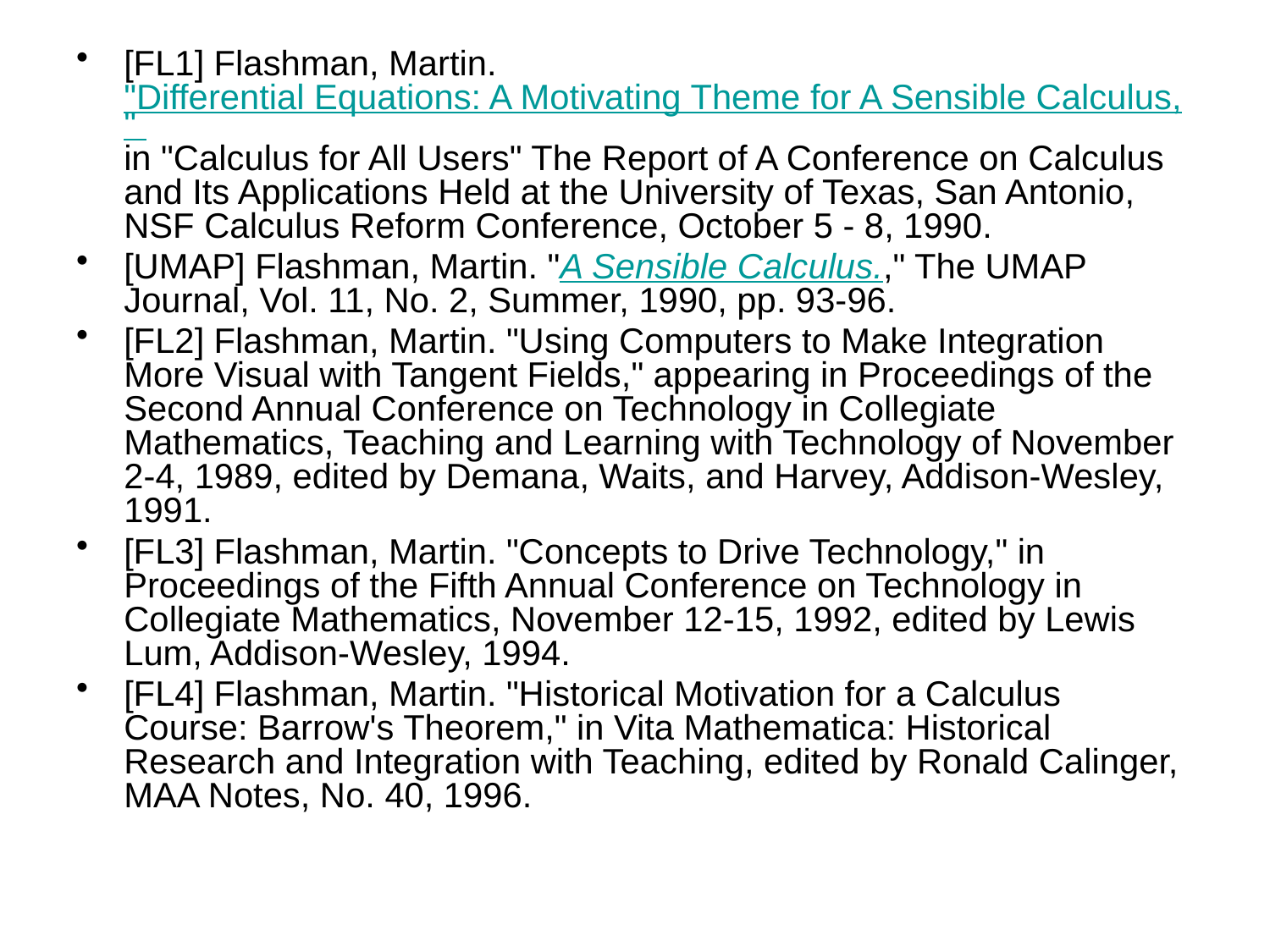

[FL1] Flashman, Martin. "Differential Equations: A Motivating Theme for A Sensible Calculus," in "Calculus for All Users" The Report of A Conference on Calculus and Its Applications Held at the University of Texas, San Antonio, NSF Calculus Reform Conference, October 5 - 8, 1990.
[UMAP] Flashman, Martin. "A Sensible Calculus.," The UMAP Journal, Vol. 11, No. 2, Summer, 1990, pp. 93-96.
[FL2] Flashman, Martin. "Using Computers to Make Integration More Visual with Tangent Fields," appearing in Proceedings of the Second Annual Conference on Technology in Collegiate Mathematics, Teaching and Learning with Technology of November 2-4, 1989, edited by Demana, Waits, and Harvey, Addison-Wesley, 1991.
[FL3] Flashman, Martin. "Concepts to Drive Technology," in Proceedings of the Fifth Annual Conference on Technology in Collegiate Mathematics, November 12-15, 1992, edited by Lewis Lum, Addison-Wesley, 1994.
[FL4] Flashman, Martin. "Historical Motivation for a Calculus Course: Barrow's Theorem," in Vita Mathematica: Historical Research and Integration with Teaching, edited by Ronald Calinger, MAA Notes, No. 40, 1996.